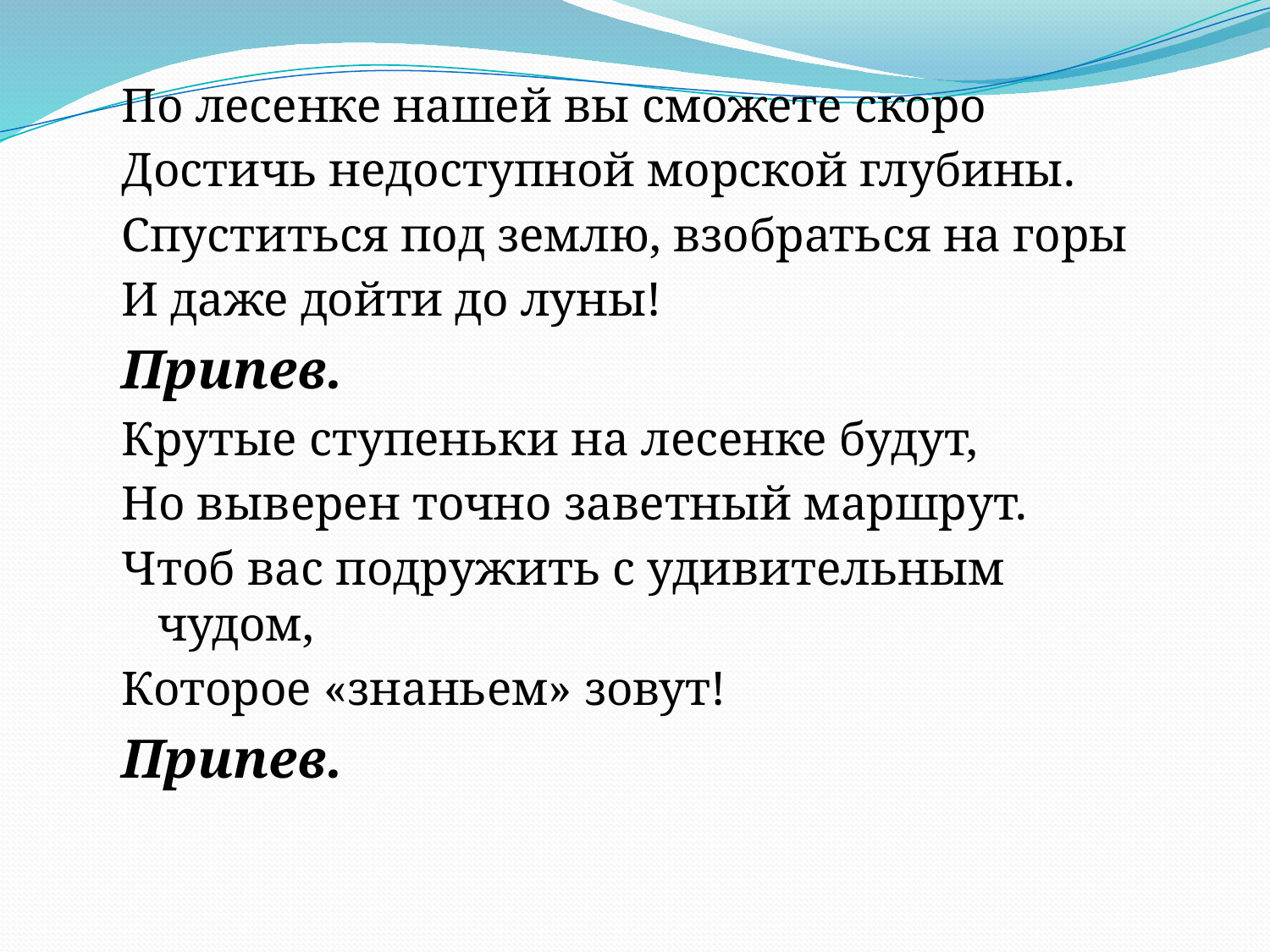

По лесенке нашей вы сможете скоро
Достичь недоступной морской глубины.
Спуститься под землю, взобраться на горы
И даже дойти до луны!
Припев.
Крутые ступеньки на лесенке будут,
Но выверен точно заветный маршрут.
Чтоб вас подружить с удивительным чудом,
Которое «знаньем» зовут!
Припев.